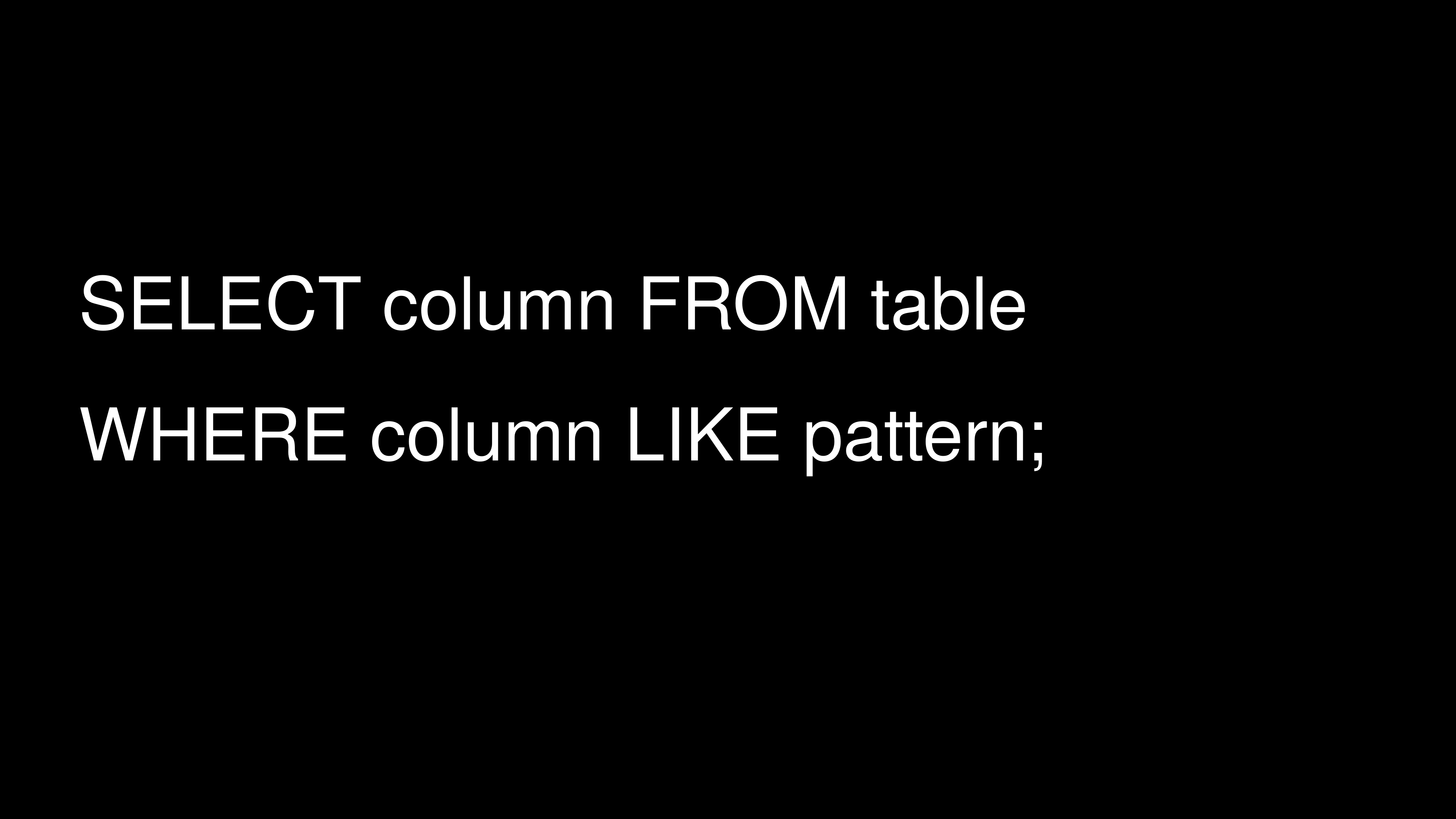

SELECT column FROM table
WHERE column LIKE pattern;